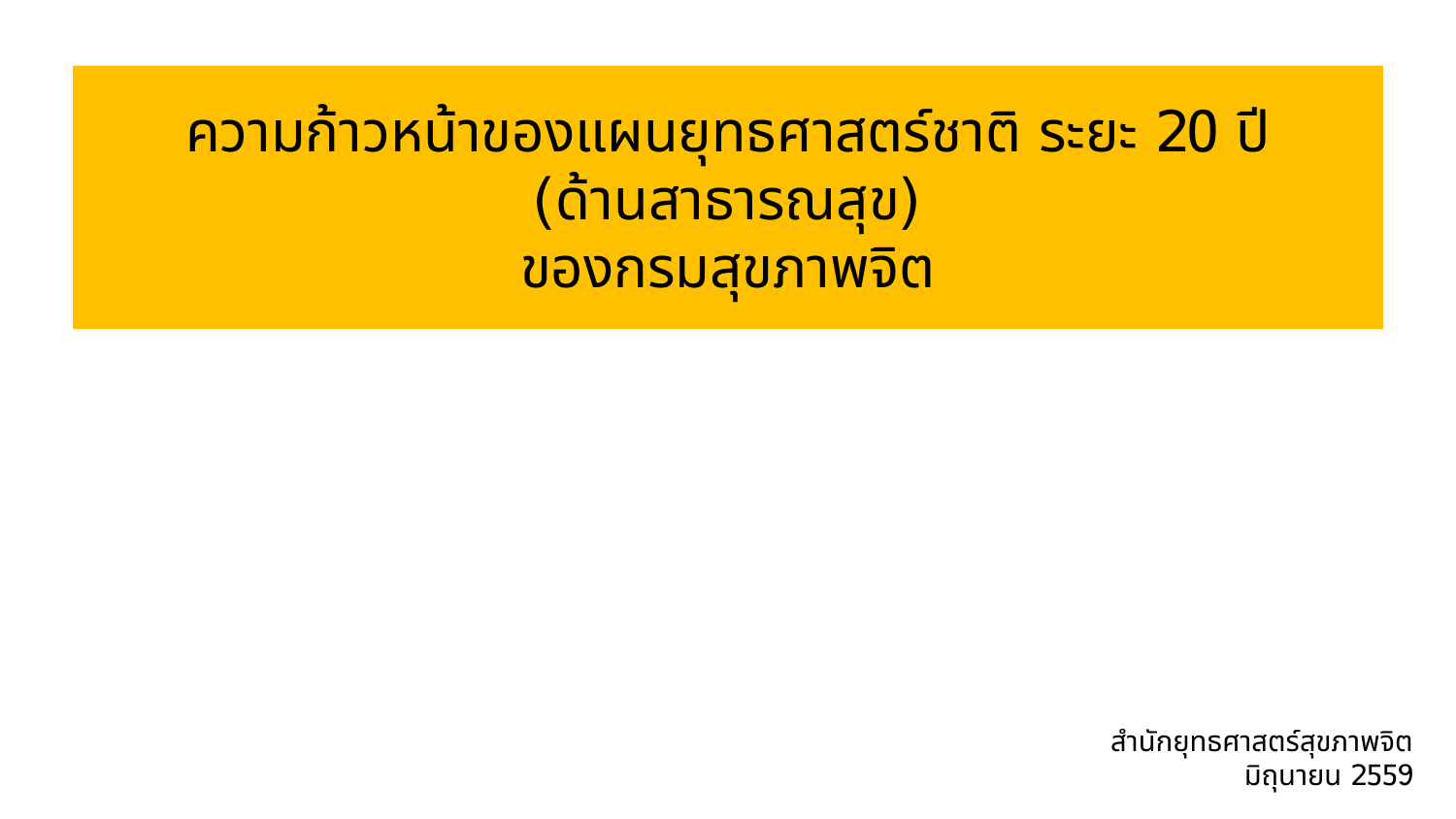

# ความก้าวหน้าของแผนยุทธศาสตร์ชาติ ระยะ 20 ปี (ด้านสาธารณสุข) ของกรมสุขภาพจิต
สำนักยุทธศาสตร์สุขภาพจิต
มิถุนายน 2559